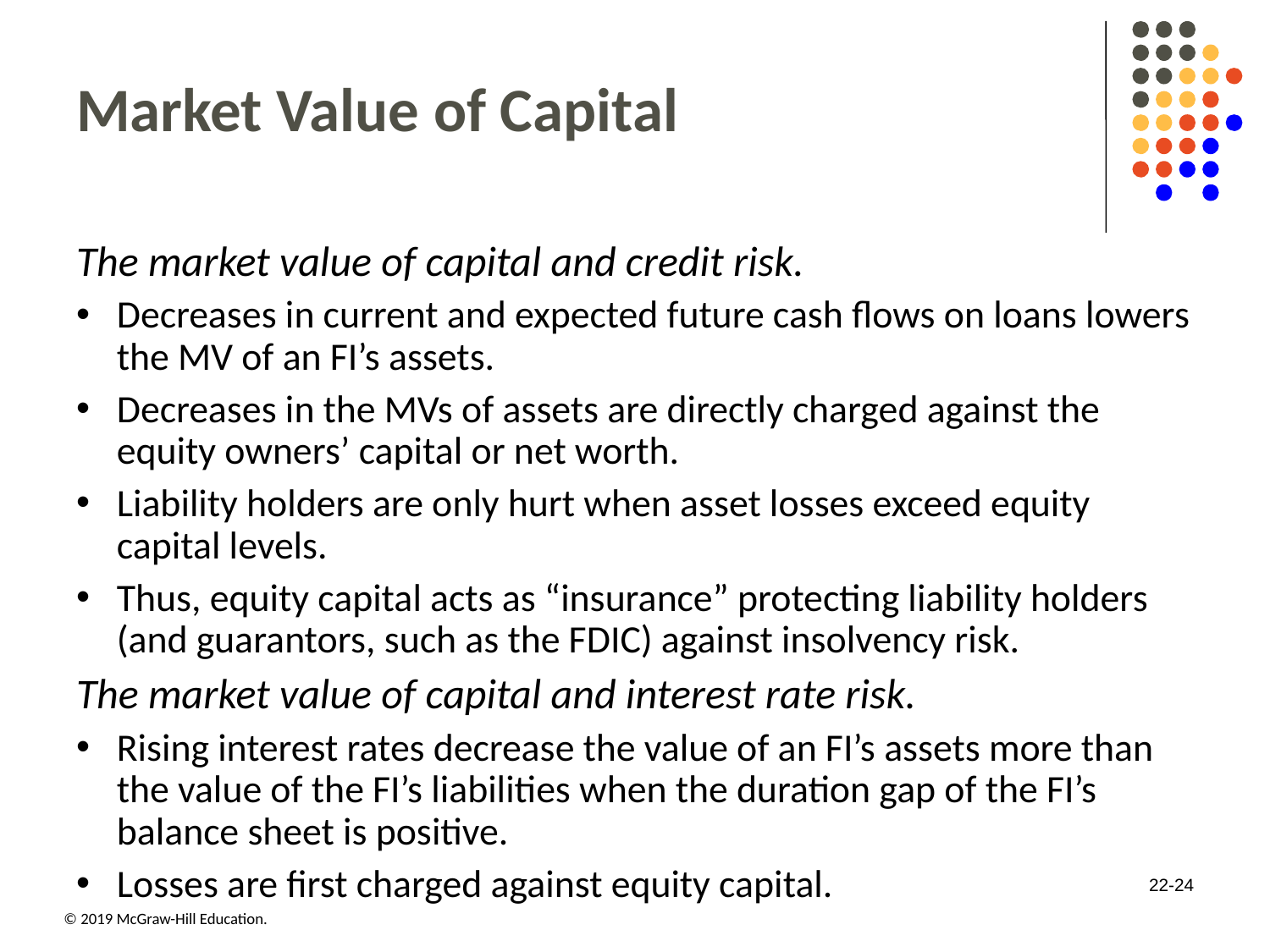

# Market Value of Capital
The market value of capital and credit risk.
Decreases in current and expected future cash flows on loans lowers the MV of an FI’s assets.
Decreases in the MVs of assets are directly charged against the equity owners’ capital or net worth.
Liability holders are only hurt when asset losses exceed equity capital levels.
Thus, equity capital acts as “insurance” protecting liability holders (and guarantors, such as the FDIC) against insolvency risk.
The market value of capital and interest rate risk.
Rising interest rates decrease the value of an FI’s assets more than the value of the FI’s liabilities when the duration gap of the FI’s balance sheet is positive.
Losses are first charged against equity capital.
22-24